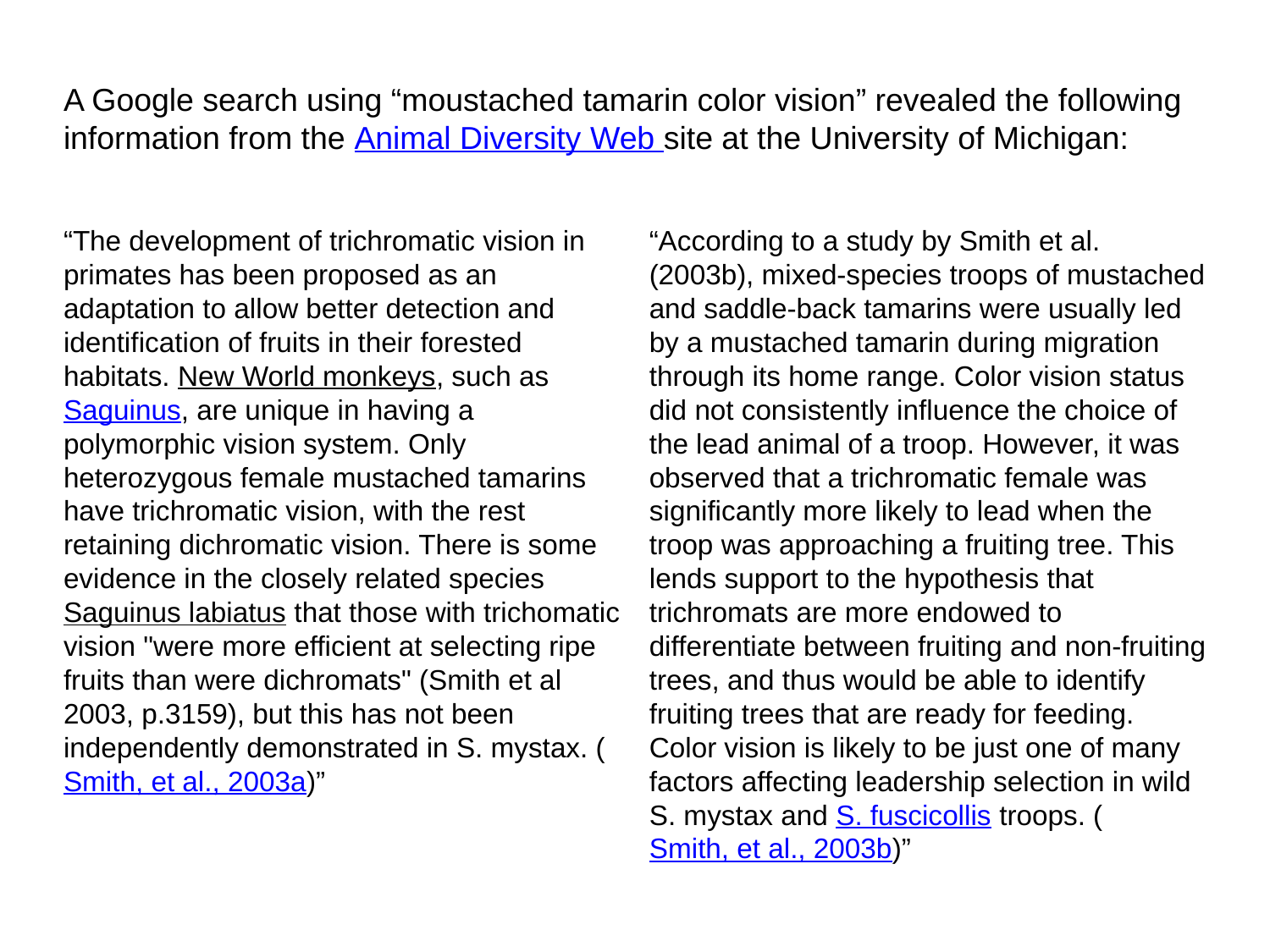

# A Google search using “moustached tamarin color vision” revealed the following information from the Animal Diversity Web site at the University of Michigan:
“The development of trichromatic vision in primates has been proposed as an adaptation to allow better detection and identification of fruits in their forested habitats. New World monkeys, such as Saguinus, are unique in having a polymorphic vision system. Only heterozygous female mustached tamarins have trichromatic vision, with the rest retaining dichromatic vision. There is some evidence in the closely related species Saguinus labiatus that those with trichomatic vision "were more efficient at selecting ripe fruits than were dichromats" (Smith et al 2003, p.3159), but this has not been independently demonstrated in S. mystax. (Smith, et al., 2003a)”

“According to a study by Smith et al. (2003b), mixed-species troops of mustached and saddle-back tamarins were usually led by a mustached tamarin during migration through its home range. Color vision status did not consistently influence the choice of the lead animal of a troop. However, it was observed that a trichromatic female was significantly more likely to lead when the troop was approaching a fruiting tree. This lends support to the hypothesis that trichromats are more endowed to differentiate between fruiting and non-fruiting trees, and thus would be able to identify fruiting trees that are ready for feeding. Color vision is likely to be just one of many factors affecting leadership selection in wild S. mystax and S. fuscicollis troops. (Smith, et al., 2003b)”